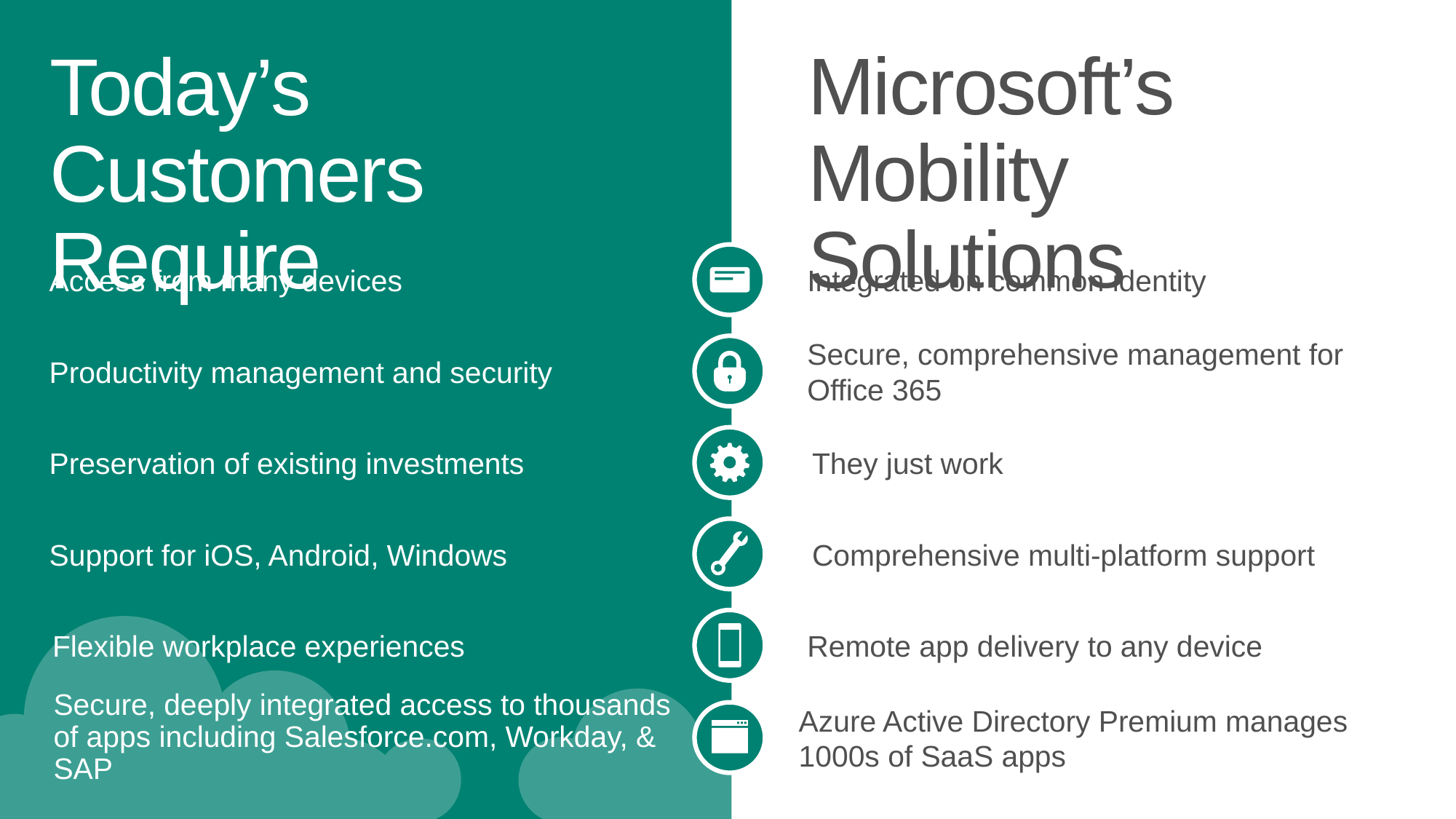

# Today’s Customers Require
Microsoft’s
Mobility Solutions

Integrated on common identity
Access from many devices

Secure, comprehensive management for
Office 365
Productivity management and security

They just work
Preservation of existing investments

Comprehensive multi-platform support
Support for iOS, Android, Windows

Remote app delivery to any device
Flexible workplace experiences

Azure Active Directory Premium manages 1000s of SaaS apps

Secure, deeply integrated access to thousands of apps including Salesforce.com, Workday, & SAP